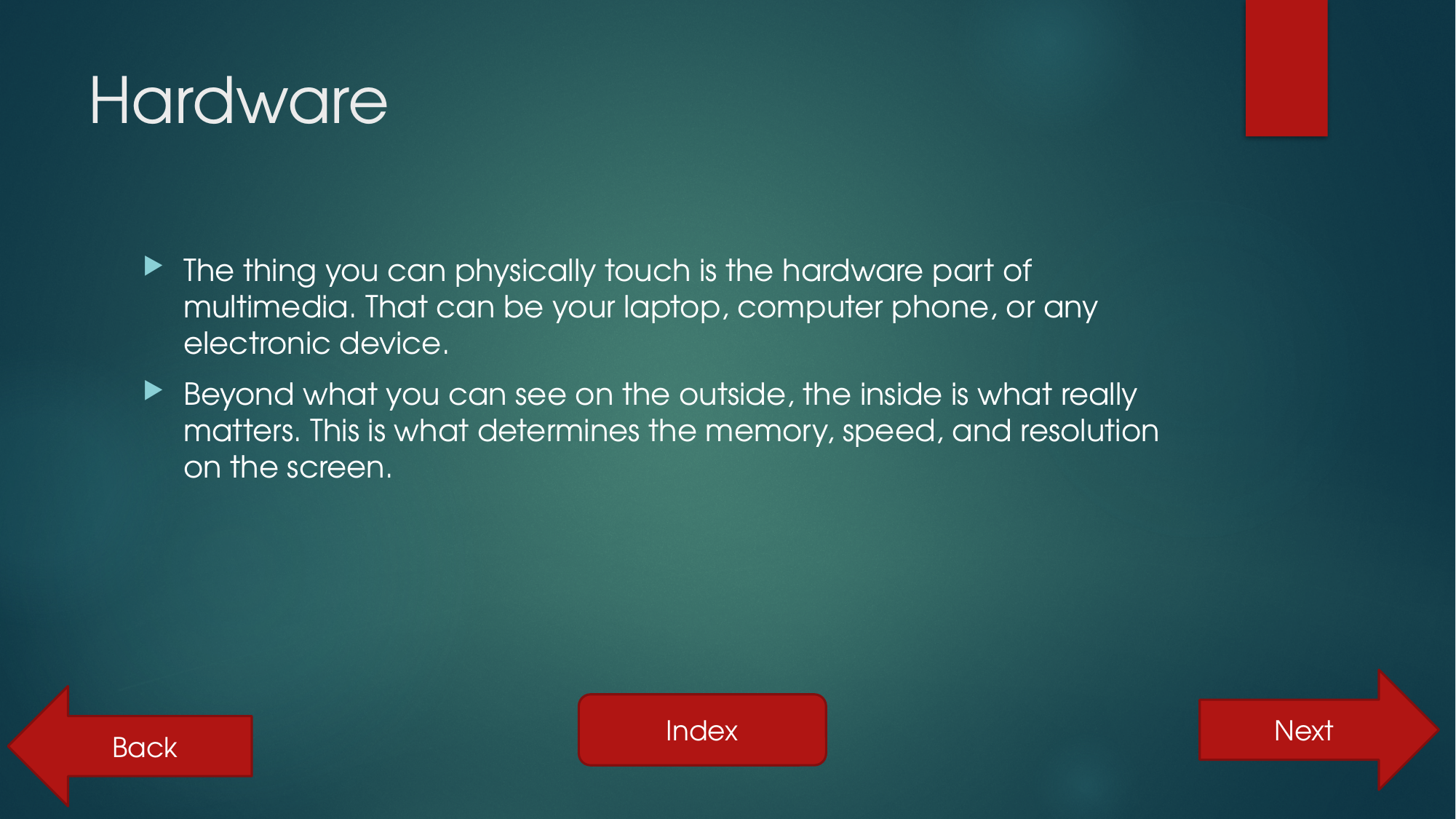

# Hardware
The thing you can physically touch is the hardware part of multimedia. That can be your laptop, computer phone, or any electronic device.
Beyond what you can see on the outside, the inside is what really matters. This is what determines the memory, speed, and resolution on the screen.
Next
Back
Index